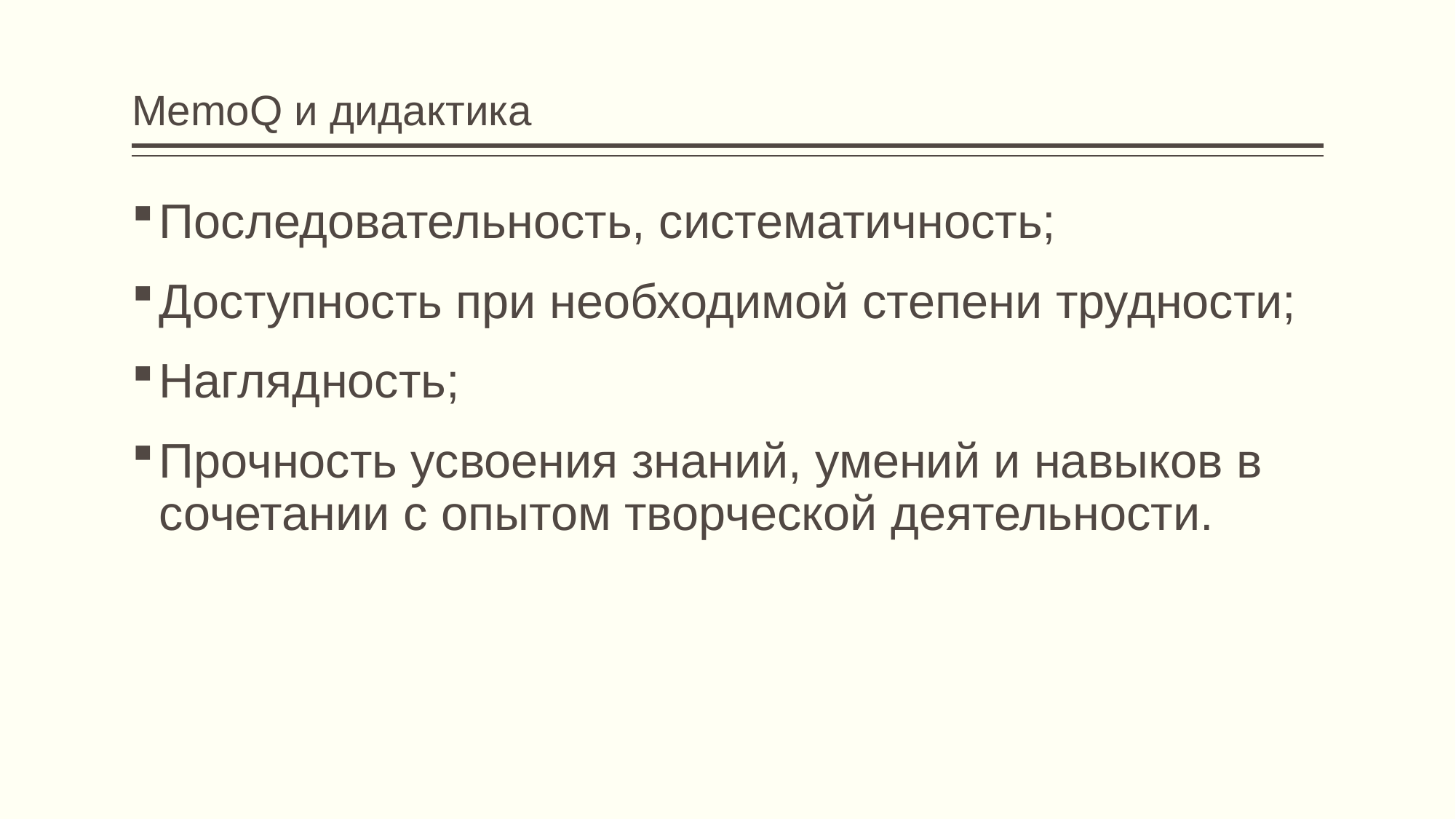

# МemoQ и дидактика
Последовательность, систематичность;
Доступность при необходимой степени трудности;
Наглядность;
Прочность усвоения знаний, умений и навыков в сочетании с опытом творческой деятельности.